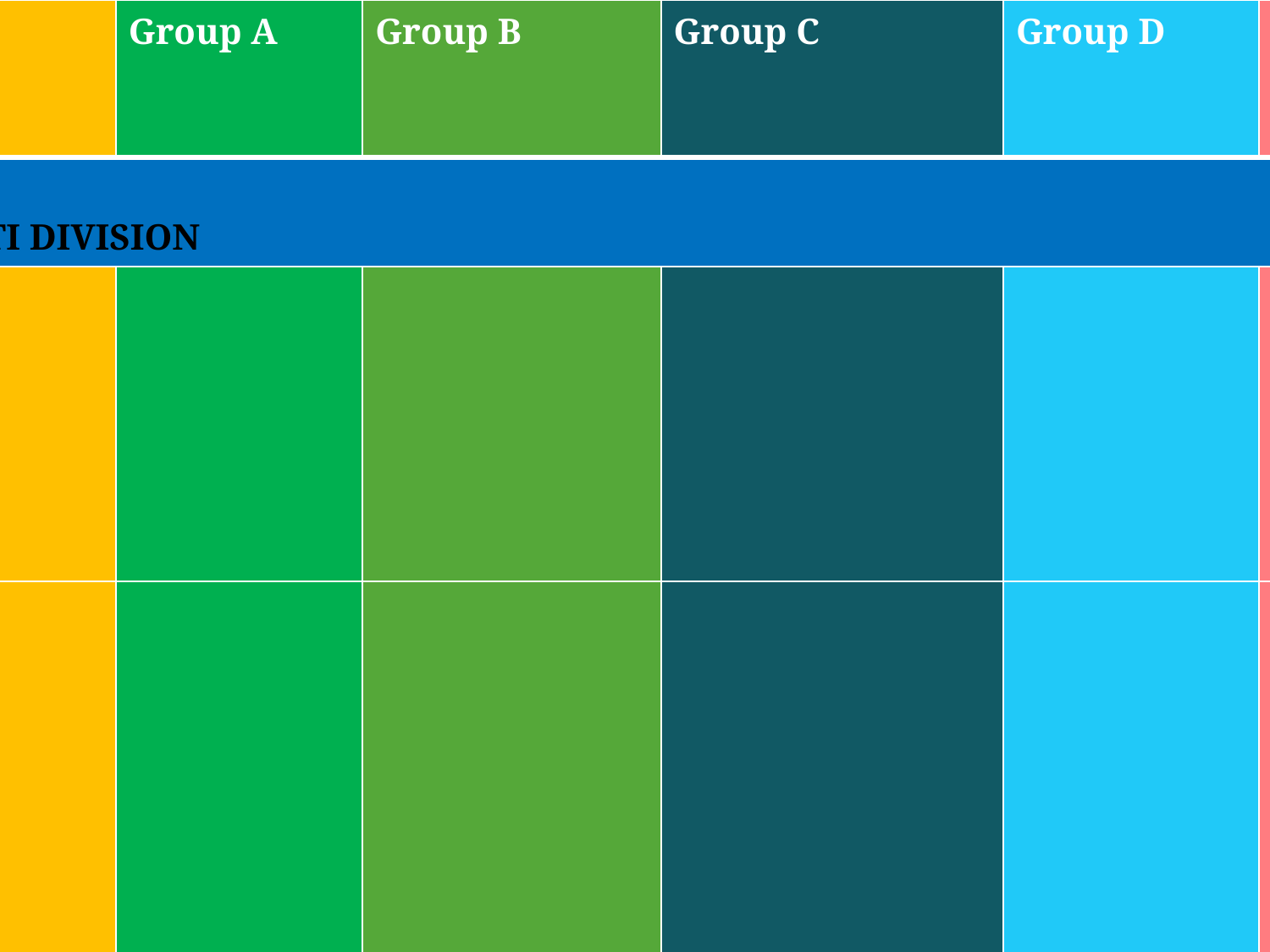

| District | Group A | Group B | Group C | Group D | Group D |
| --- | --- | --- | --- | --- | --- |
| AMARAVATI DIVISION |  |  |  |  |  |
| Akola |  |  |  |  | Akola Barshitakli Akot Telhara Balapur Patur Murtijapur |
| Washim |  |  |  |  | Buldhana Chikhali Shegaon DeulgaonRaja Malkapur Motala Nandura Jalgaon Jamod Sangrampur Khamgaon Mehkar Sindakhed –Raja Lonar |